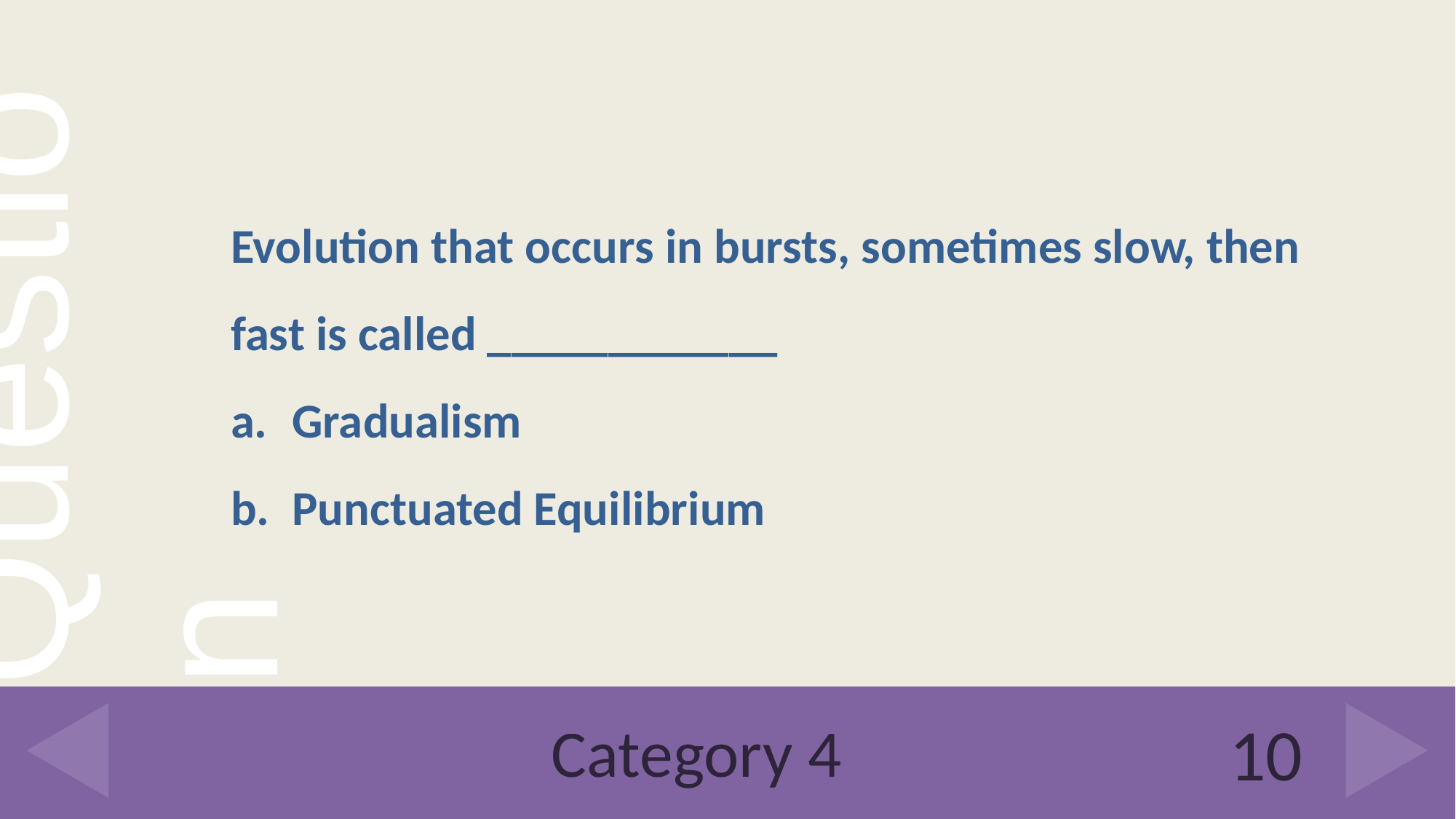

Evolution that occurs in bursts, sometimes slow, then fast is called ____________
Gradualism
Punctuated Equilibrium
# Category 4
10